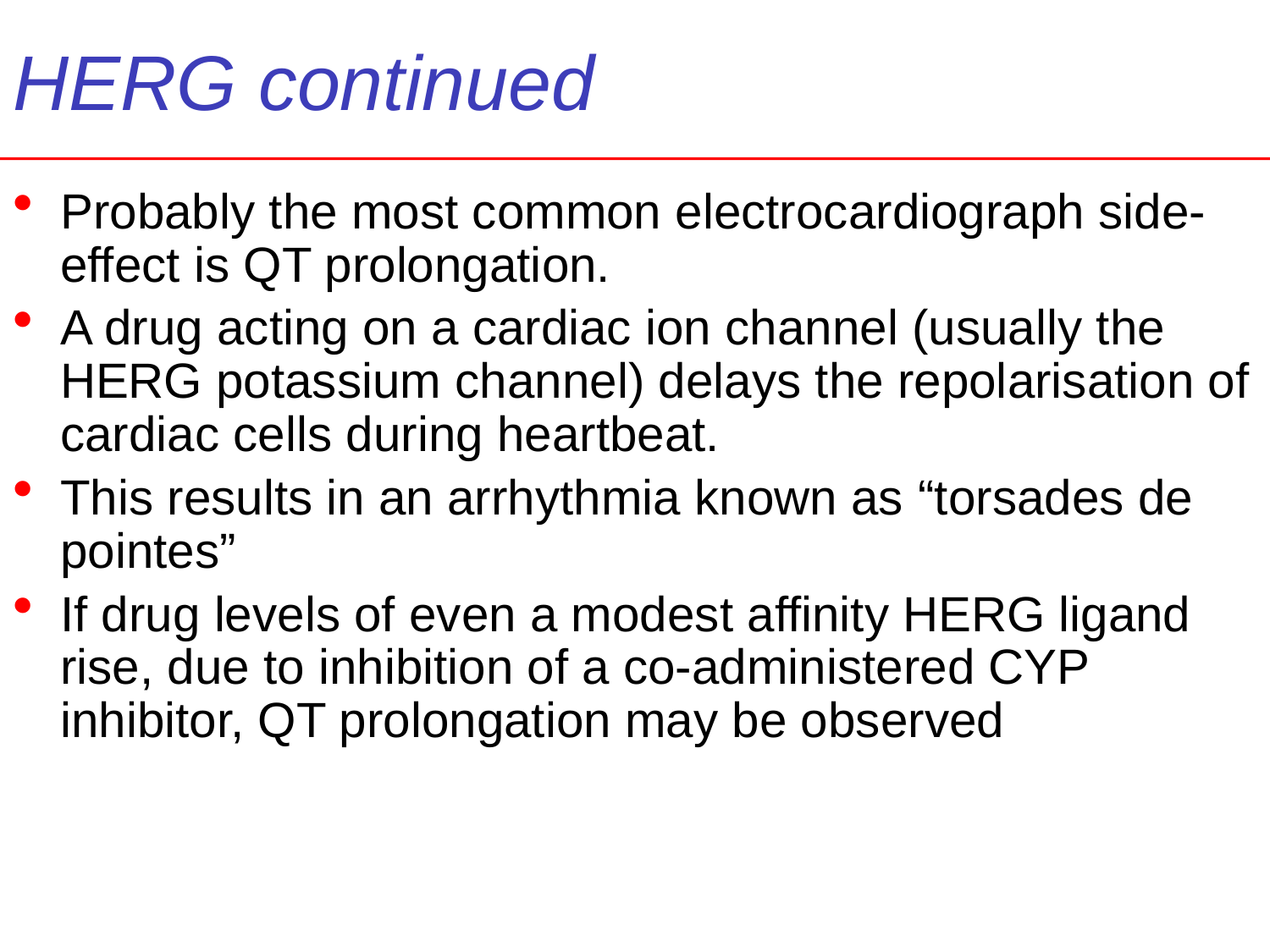

# HERG continued
Probably the most common electrocardiograph side-effect is QT prolongation.
A drug acting on a cardiac ion channel (usually the HERG potassium channel) delays the repolarisation of cardiac cells during heartbeat.
This results in an arrhythmia known as “torsades de pointes”
If drug levels of even a modest affinity HERG ligand rise, due to inhibition of a co-administered CYP inhibitor, QT prolongation may be observed